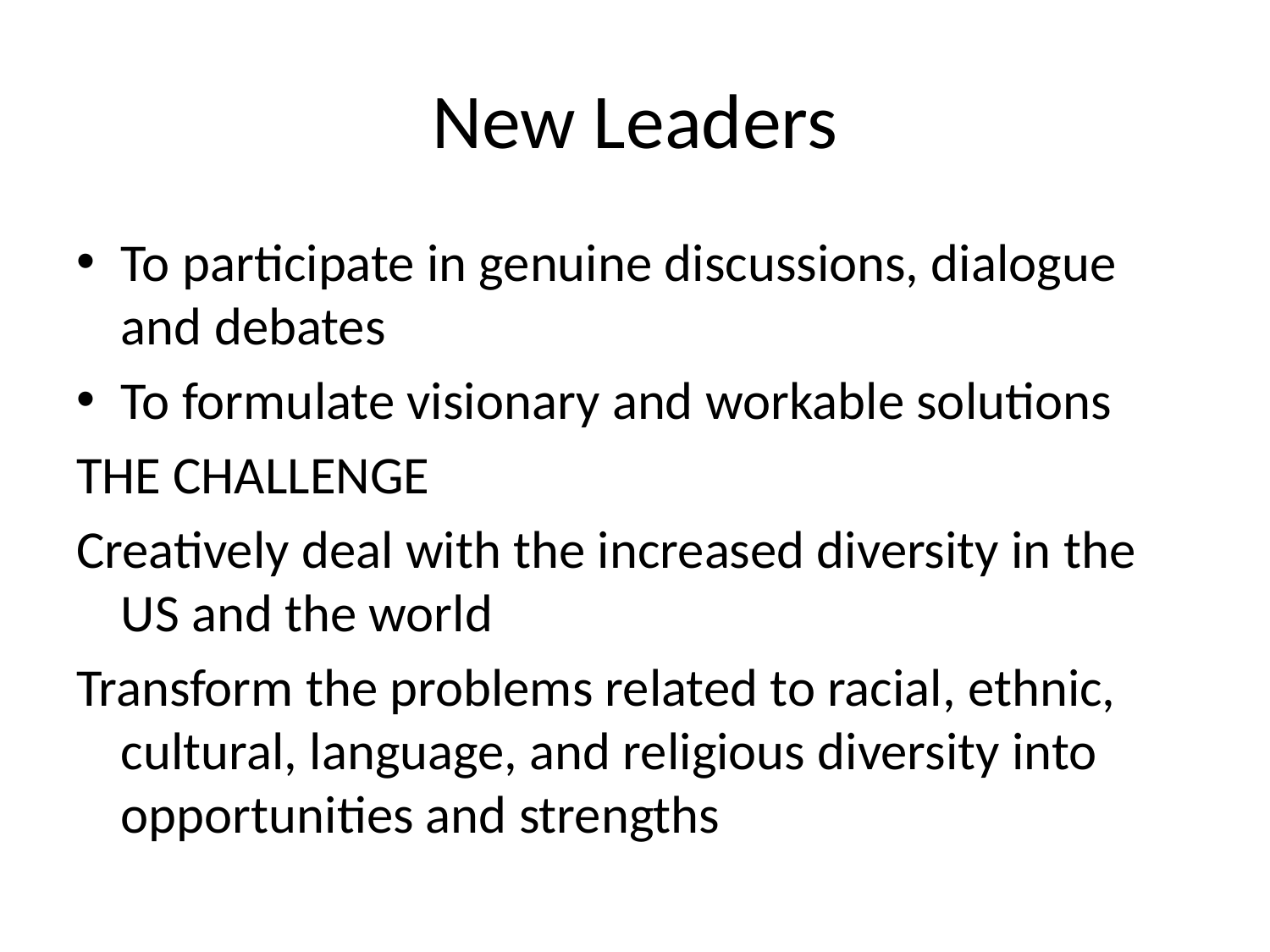

# New Leaders
To participate in genuine discussions, dialogue and debates
To formulate visionary and workable solutions
THE CHALLENGE
Creatively deal with the increased diversity in the US and the world
Transform the problems related to racial, ethnic, cultural, language, and religious diversity into  opportunities and strengths